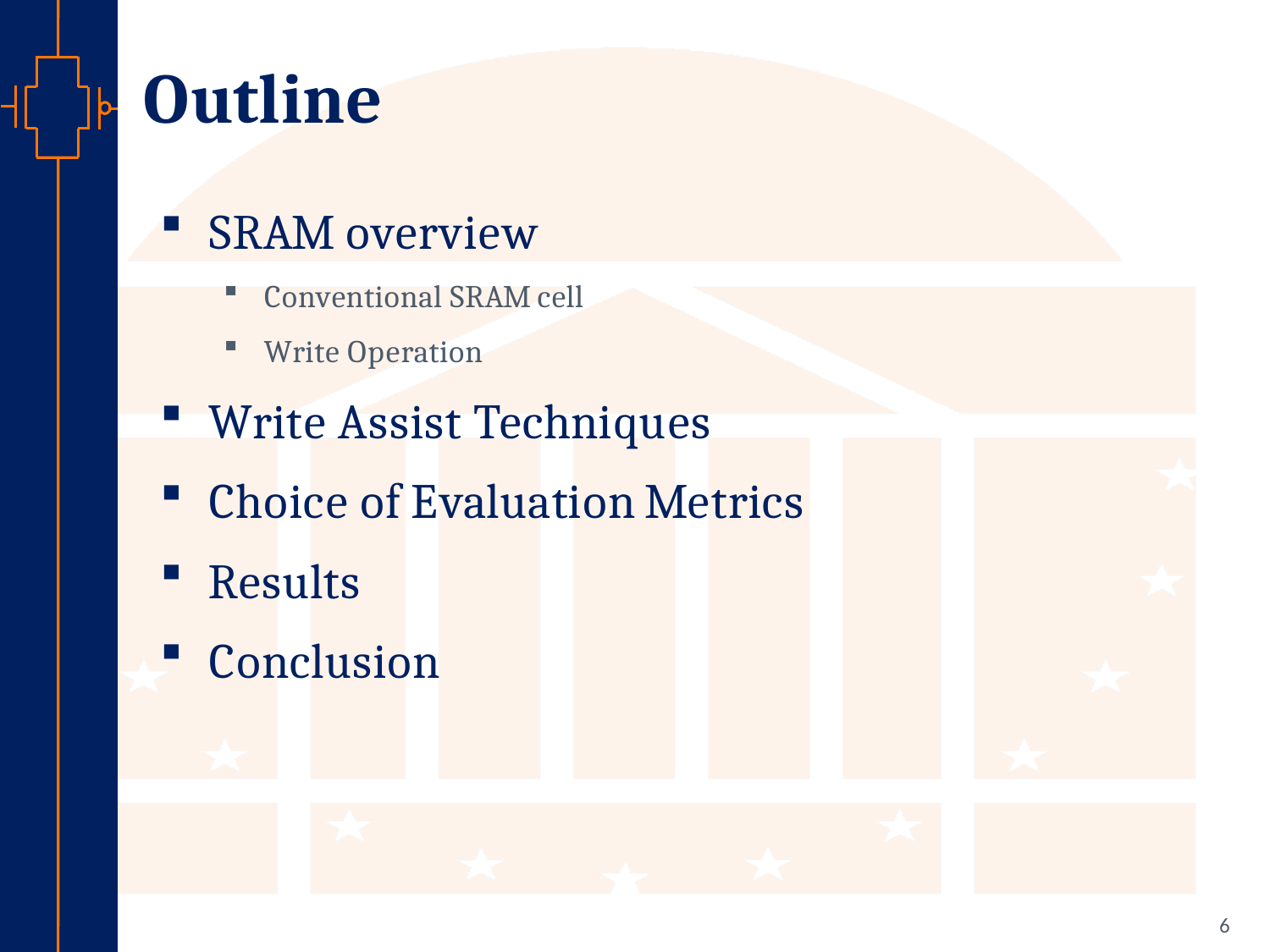

# Outline
SRAM overview
Conventional SRAM cell
Write Operation
Write Assist Techniques
Choice of Evaluation Metrics
Results
Conclusion
6